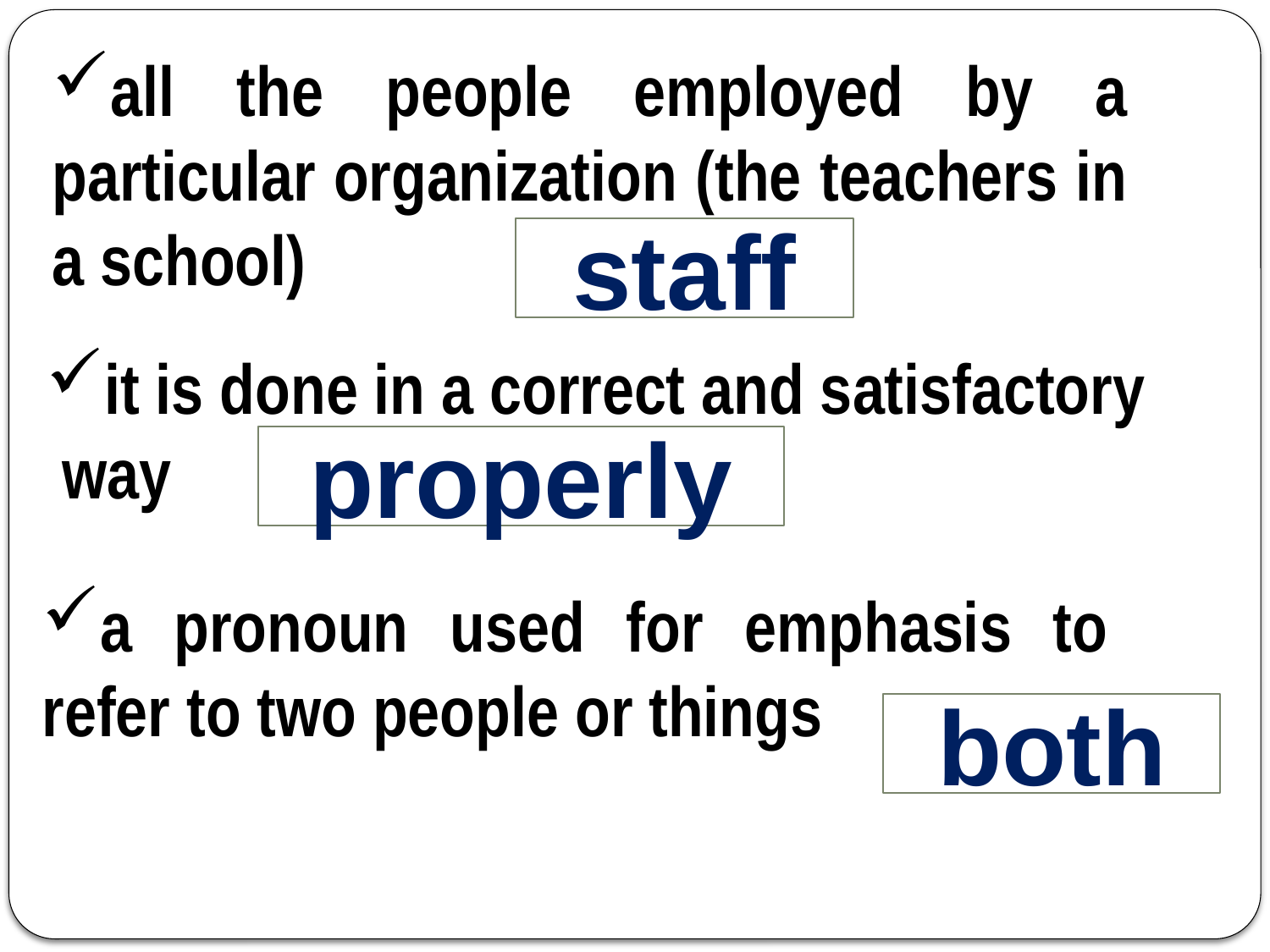

all the people employed by a particular organization (the teachers in a school)
staff
it is done in a correct and satisfactory
 way
properly
a pronoun used for emphasis to refer to two people or things
both